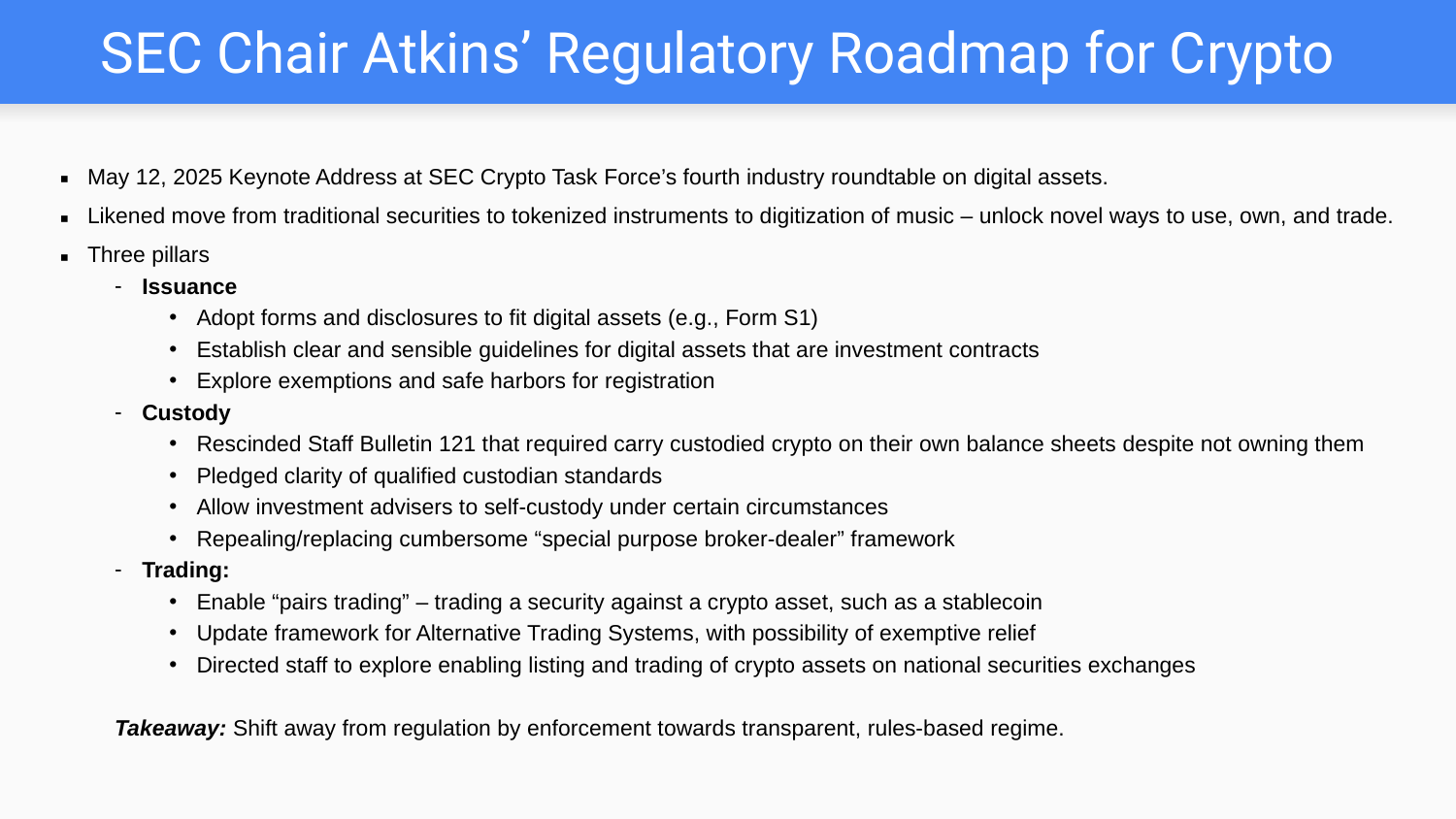

# SEC Chair Atkins’ Regulatory Roadmap for Crypto
May 12, 2025 Keynote Address at SEC Crypto Task Force’s fourth industry roundtable on digital assets.
Likened move from traditional securities to tokenized instruments to digitization of music – unlock novel ways to use, own, and trade.
Three pillars
Issuance
Adopt forms and disclosures to fit digital assets (e.g., Form S1)
Establish clear and sensible guidelines for digital assets that are investment contracts
Explore exemptions and safe harbors for registration
Custody
Rescinded Staff Bulletin 121 that required carry custodied crypto on their own balance sheets despite not owning them
Pledged clarity of qualified custodian standards
Allow investment advisers to self-custody under certain circumstances
Repealing/replacing cumbersome “special purpose broker-dealer” framework
Trading:
Enable “pairs trading” – trading a security against a crypto asset, such as a stablecoin
Update framework for Alternative Trading Systems, with possibility of exemptive relief
Directed staff to explore enabling listing and trading of crypto assets on national securities exchanges

Takeaway: Shift away from regulation by enforcement towards transparent, rules-based regime.